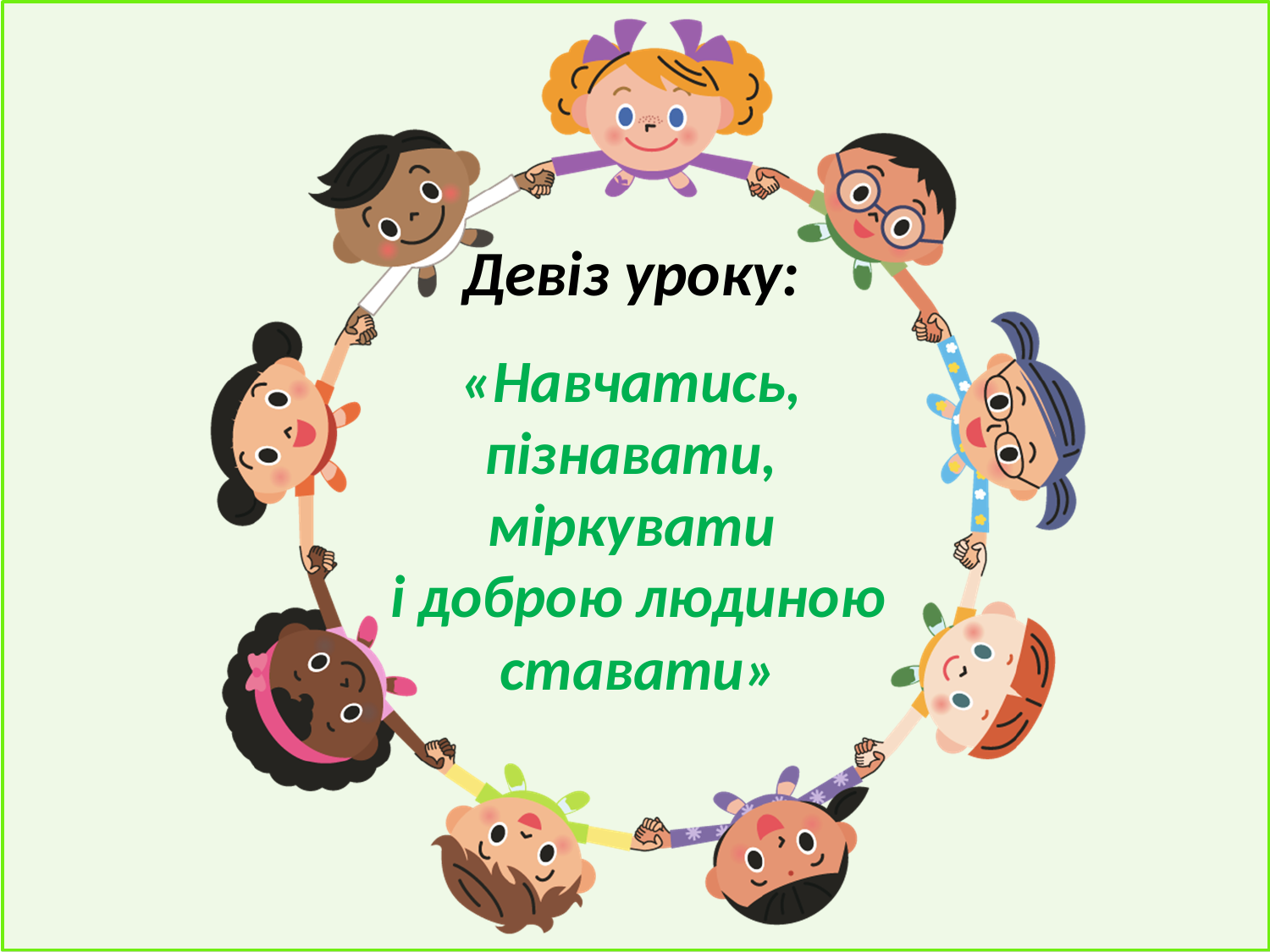

Девіз уроку:

«Навчатись,
пізнавати,
міркувати
і доброю людиною ставати»